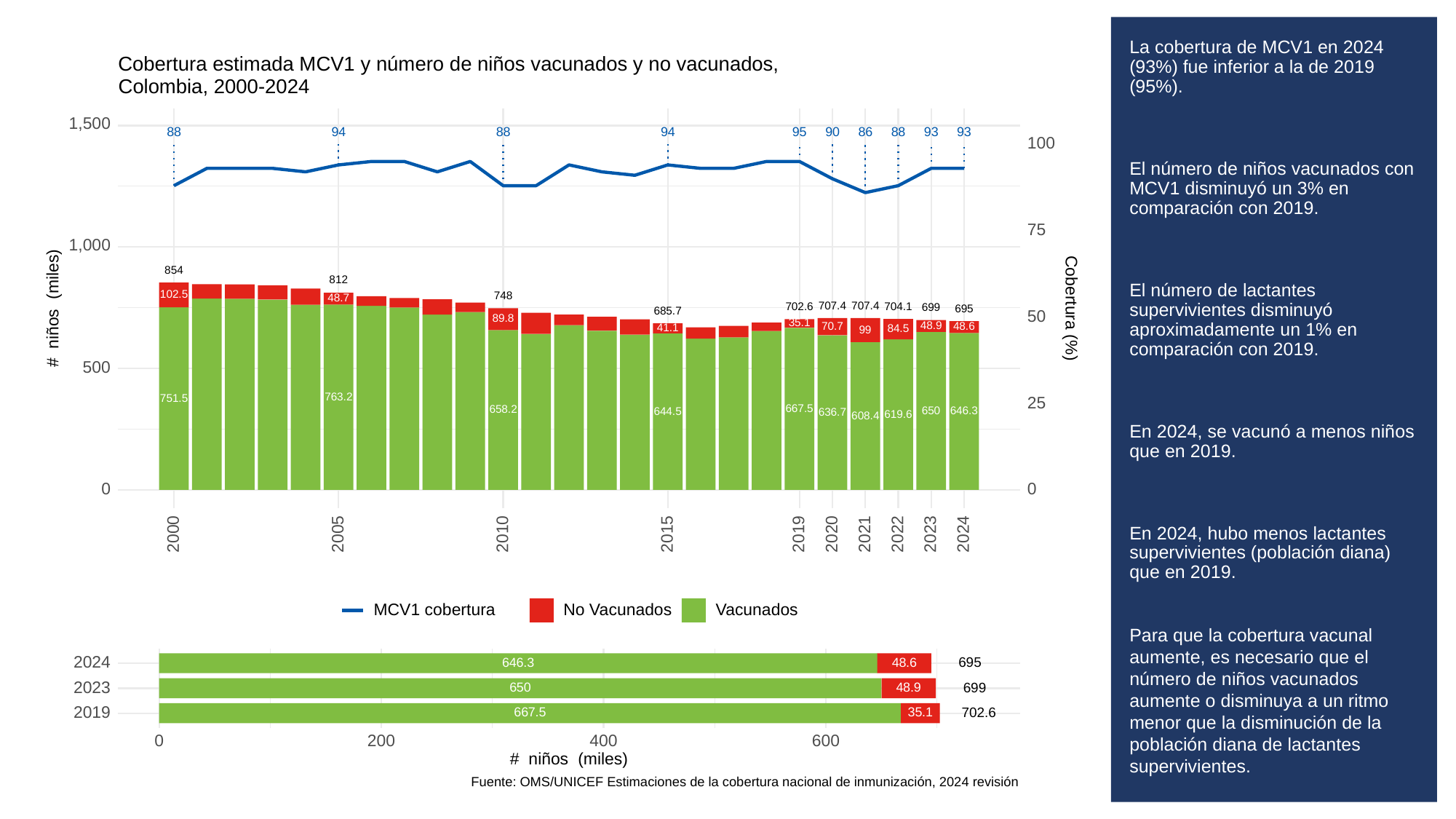

# La cobertura de MCV1 en 2024 (93%) fue inferior a la de 2019 (95%).

El número de niños vacunados con MCV1 disminuyó un 3% en comparación con 2019.

El número de lactantes supervivientes disminuyó aproximadamente un 1% en comparación con 2019.

En 2024, se vacunó a menos niños que en 2019.

En 2024, hubo menos lactantes supervivientes (población diana) que en 2019.

Para que la cobertura vacunal aumente, es necesario que el número de niños vacunados aumente o disminuya a un ritmo menor que la disminución de la población diana de lactantes supervivientes.

Cobertura estimada MCV1 y número de niños vacunados y no vacunados,
Colombia, 2000-2024

1,500

93
93
88
94
88
94
95
90
86
88
100

75
1,000

854
812

102.5
748

48.7

#  niños  (miles)
Cobertura (%)
707.4
707.4

704.1
702.6
699

695

685.7

50

89.8

35.1

48.9
70.7

48.6

41.1
84.5

99

500

763.2
751.5
25
667.5
658.2
650
646.3
644.5
636.7
619.6
608.4

0
0

2023
2000
2005
2010
2015
2019
2020
2021
2022
2024

MCV1 cobertura
No Vacunados
Vacunados

2024
695
646.3
48.6

2023
699
650
48.9

2019
702.6
35.1
667.5

0
200
400
600
#  niños  (miles)
Fuente: OMS/UNICEF Estimaciones de la cobertura nacional de inmunización, 2024 revisión